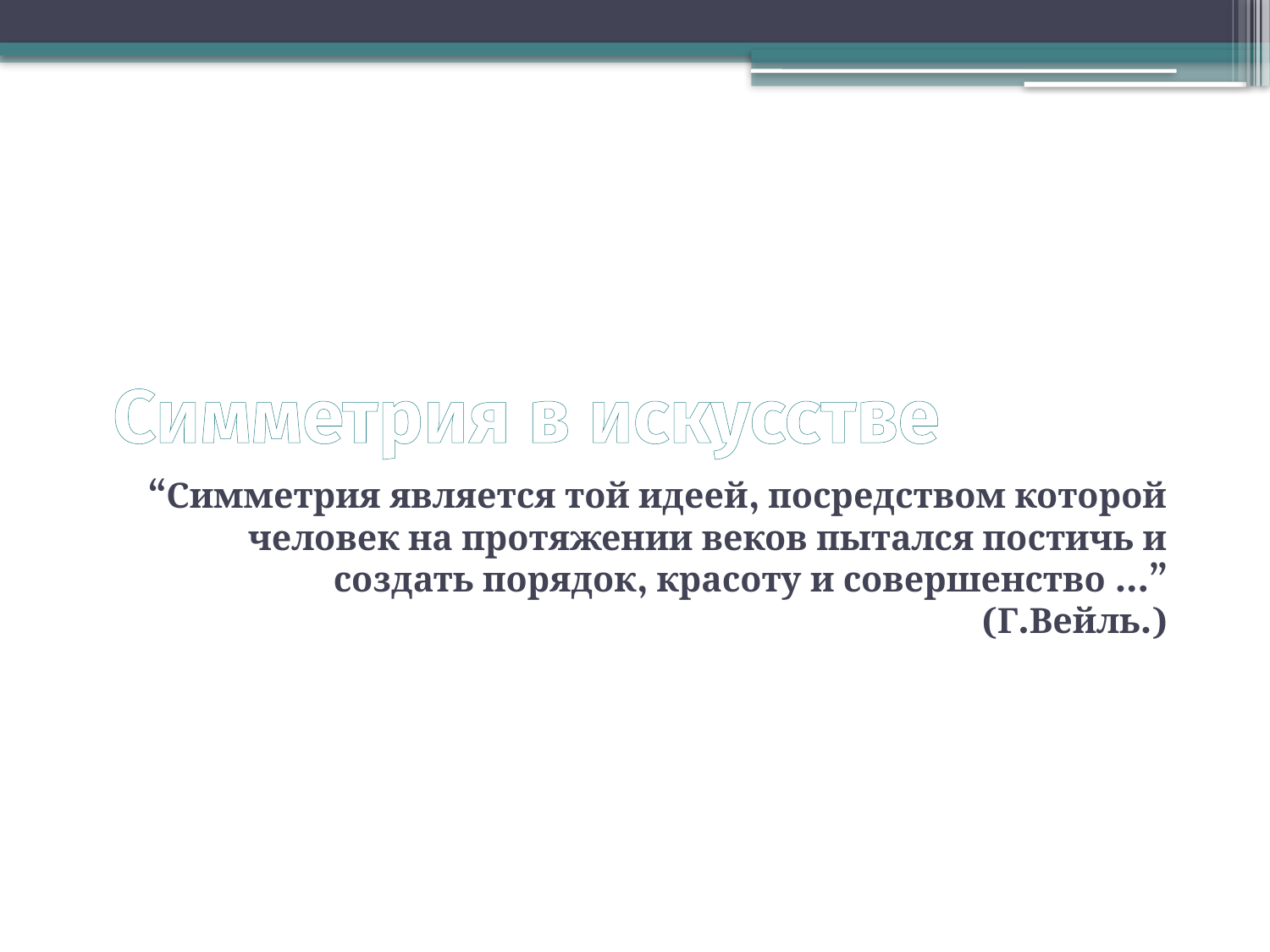

# Симметрия в искусстве
“Симметрия является той идеей, посредством которой человек на протяжении веков пытался постичь и создать порядок, красоту и совершенство ...”
(Г.Вейль.)